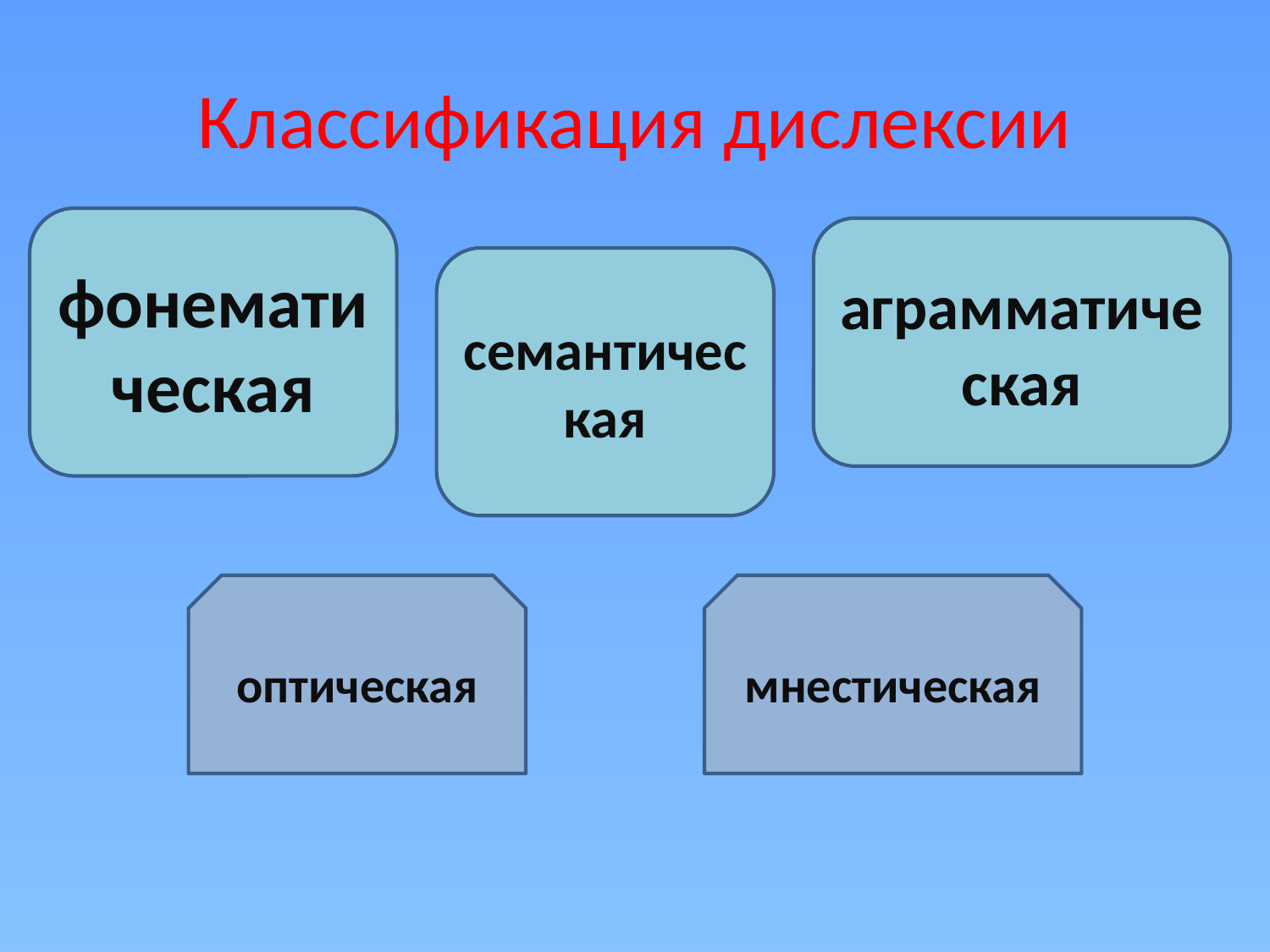

# Классификация дислексии
фонематическая
аграмматическая

семантическая
оптическая
мнестическая